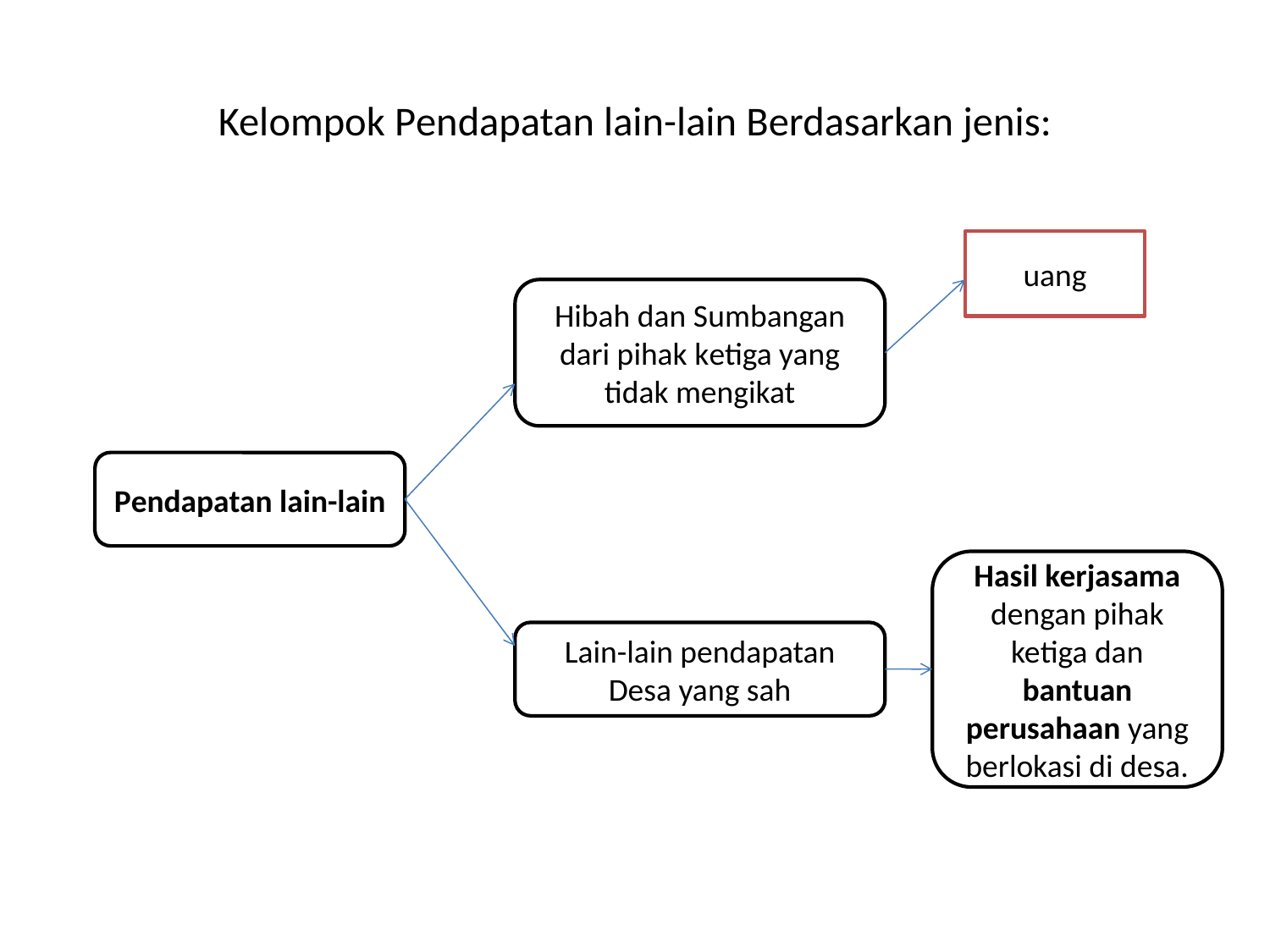

# Kelompok Pendapatan lain-lain Berdasarkan jenis:
uang
Hibah dan Sumbangan dari pihak ketiga yang tidak mengikat
Pendapatan lain-lain
Hasil kerjasama dengan pihak ketiga dan bantuan perusahaan yang berlokasi di desa.
Lain-lain pendapatan Desa yang sah